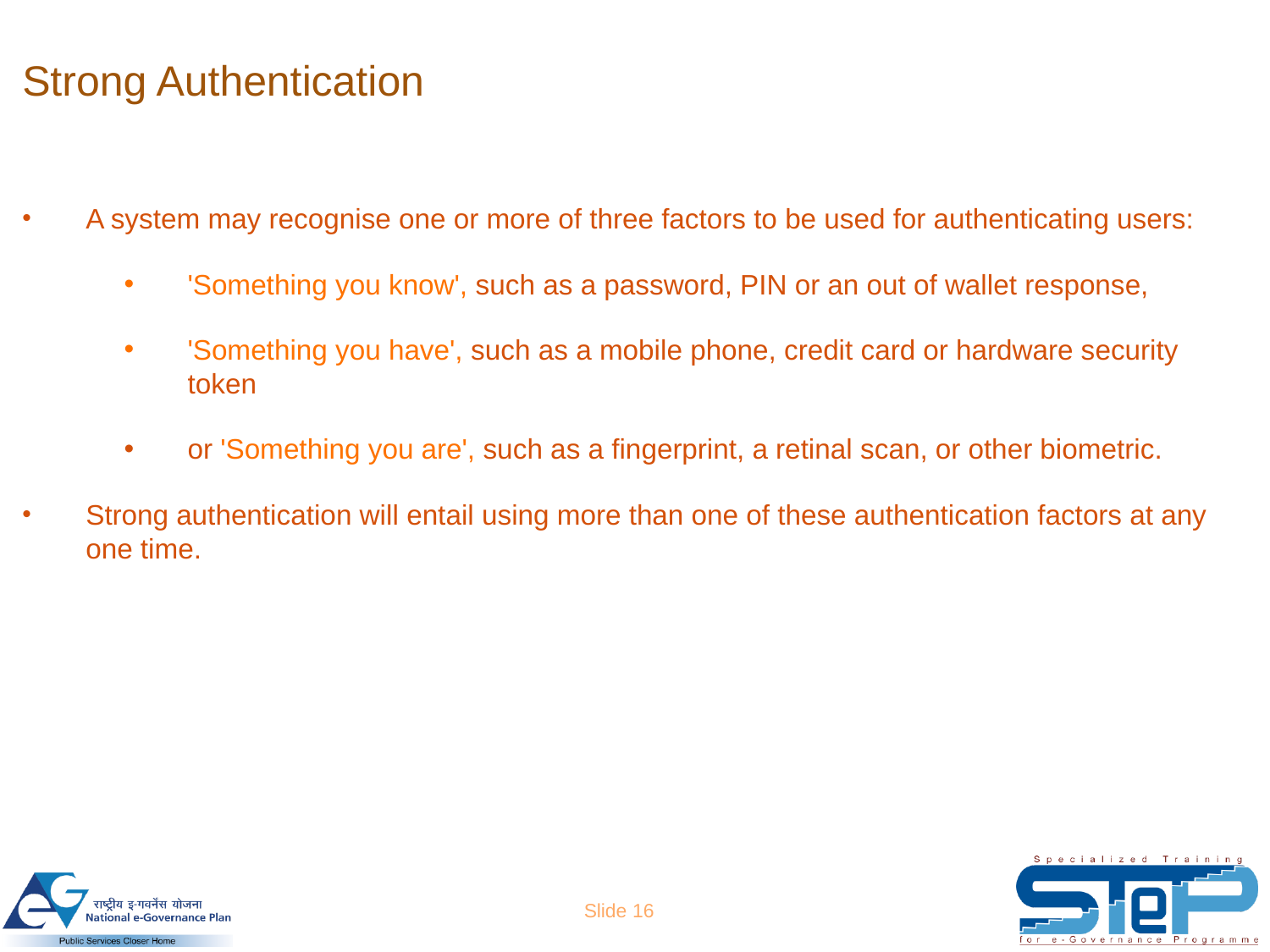

# Strong Authentication
A system may recognise one or more of three factors to be used for authenticating users:
'Something you know', such as a password, PIN or an out of wallet response,
'Something you have', such as a mobile phone, credit card or hardware security token
or 'Something you are', such as a fingerprint, a retinal scan, or other biometric.
Strong authentication will entail using more than one of these authentication factors at any one time.